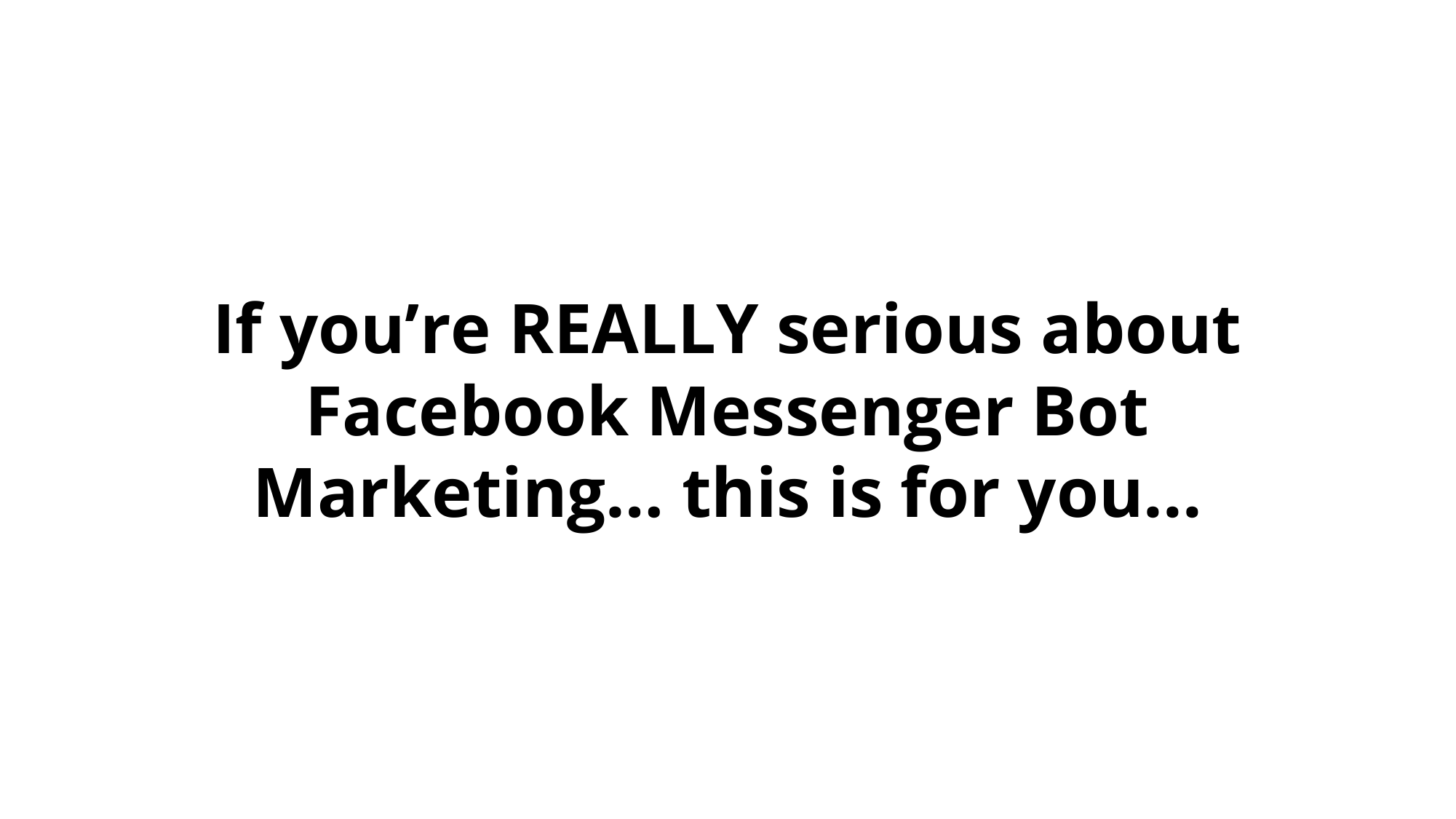

If you’re REALLY serious about Facebook Messenger Bot Marketing… this is for you...